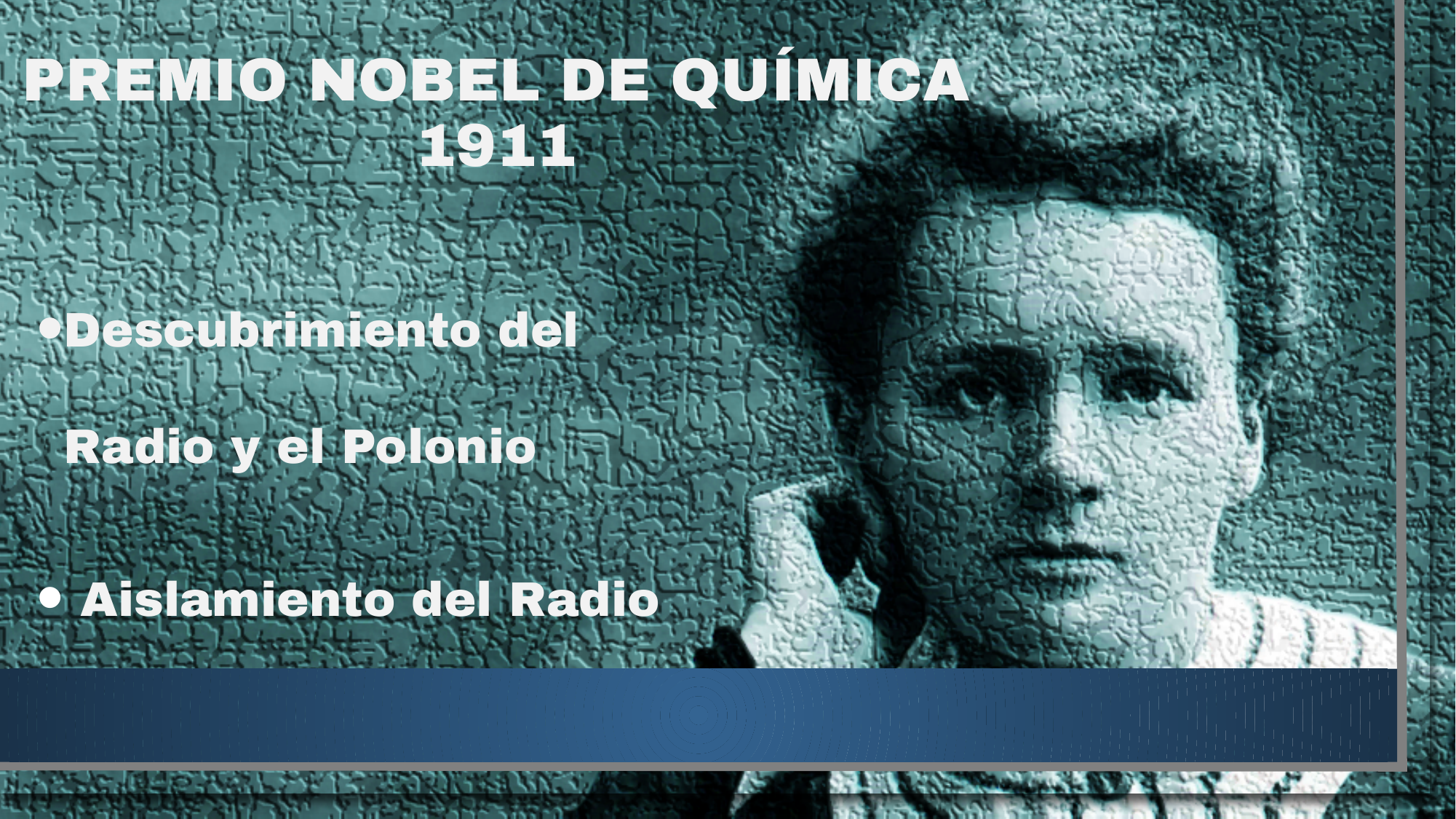

# Premio Nobel de Química 1911
Descubrimiento del Radio y el Polonio
 Aislamiento del Radio